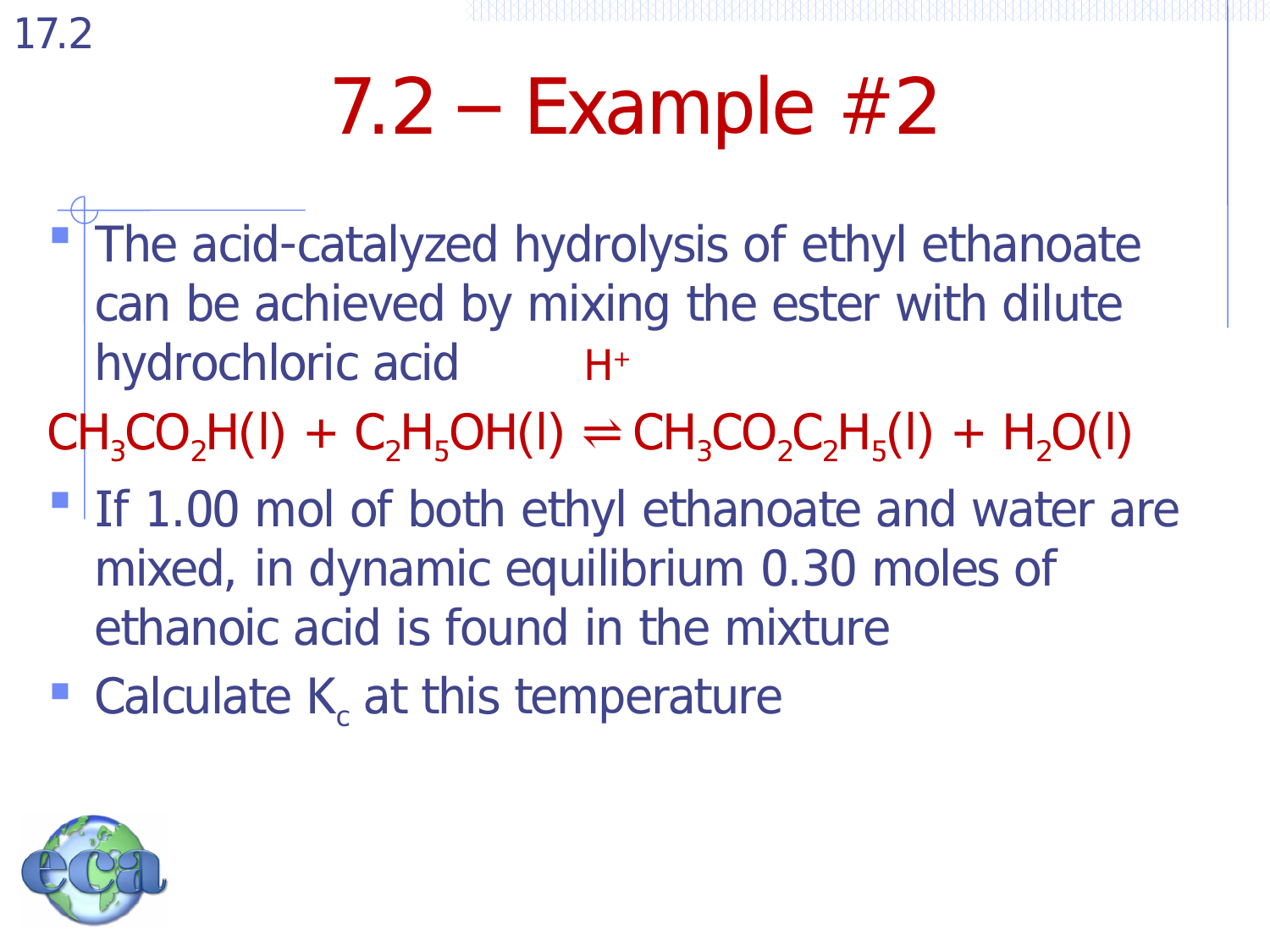

# 7.2 – Example #2
The acid-catalyzed hydrolysis of ethyl ethanoate can be achieved by mixing the ester with dilute hydrochloric acid        H+
CH3CO2H(l) + C2H5OH(l) ⇌ CH3CO2C2H5(l) + H2O(l)
If 1.00 mol of both ethyl ethanoate and water are mixed, in dynamic equilibrium 0.30 moles of ethanoic acid is found in the mixture
Calculate Kc at this temperature